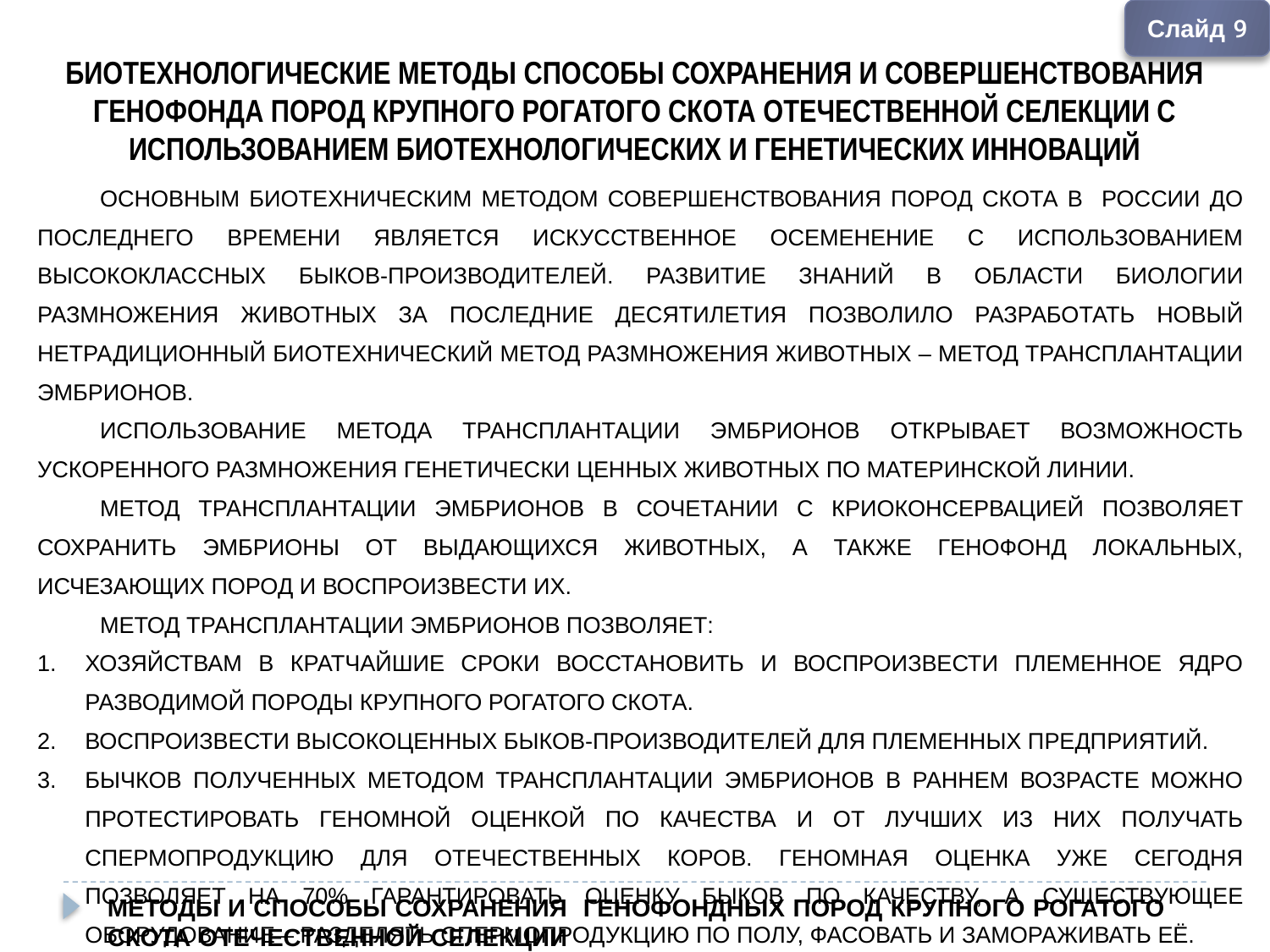

Слайд 9
Биотехнологические методы способы сохранения и совершенствования генофонда пород крупного рогатого скота отечественной селекции с использованием биотехнологических и генетических инноваций
Основным биотехническим методом совершенствования пород скота в  России до последнего времени является искусственное осеменение с использованием высококлассных быков-производителей. Развитие знаний в области биологии размножения животных за последние десятилетия позволило разработать новый нетрадиционный биотехнический метод размножения животных – метод трансплантации эмбрионов.
Использование метода трансплантации эмбрионов открывает возможность ускоренного размножения генетически ценных животных по материнской линии.
Метод трансплантации эмбрионов в сочетании с криоконсервацией позволяет сохранить эмбрионы от выдающихся животных, а также генофонд локальных, исчезающих пород и воспроизвести их.
Метод трансплантации эмбрионов позволяет:
Хозяйствам в кратчайшие сроки восстановить и воспроизвести племенное ядро разводимой породы крупного рогатого скота.
Воспроизвести высокоценных быков-производителей для племенных предприятий.
Бычков полученных методом трансплантации эмбрионов в раннем возрасте можно протестировать геномной оценкой по качества и от лучших из них получать спермопродукцию для отечественных коров. Геномная оценка уже сегодня позволяет на 70% гарантировать оценку быков по качеству, а существующее оборудование – разделять спермопродукцию по полу, фасовать и замораживать еë.
Трансплантация эмбрионов позволяет раскрыть преимущества использования сексированного семени для получения эмбрионов женского пола.
Методы и способы сохранения  генофондных пород крупного рогатого скота отечественной селекции